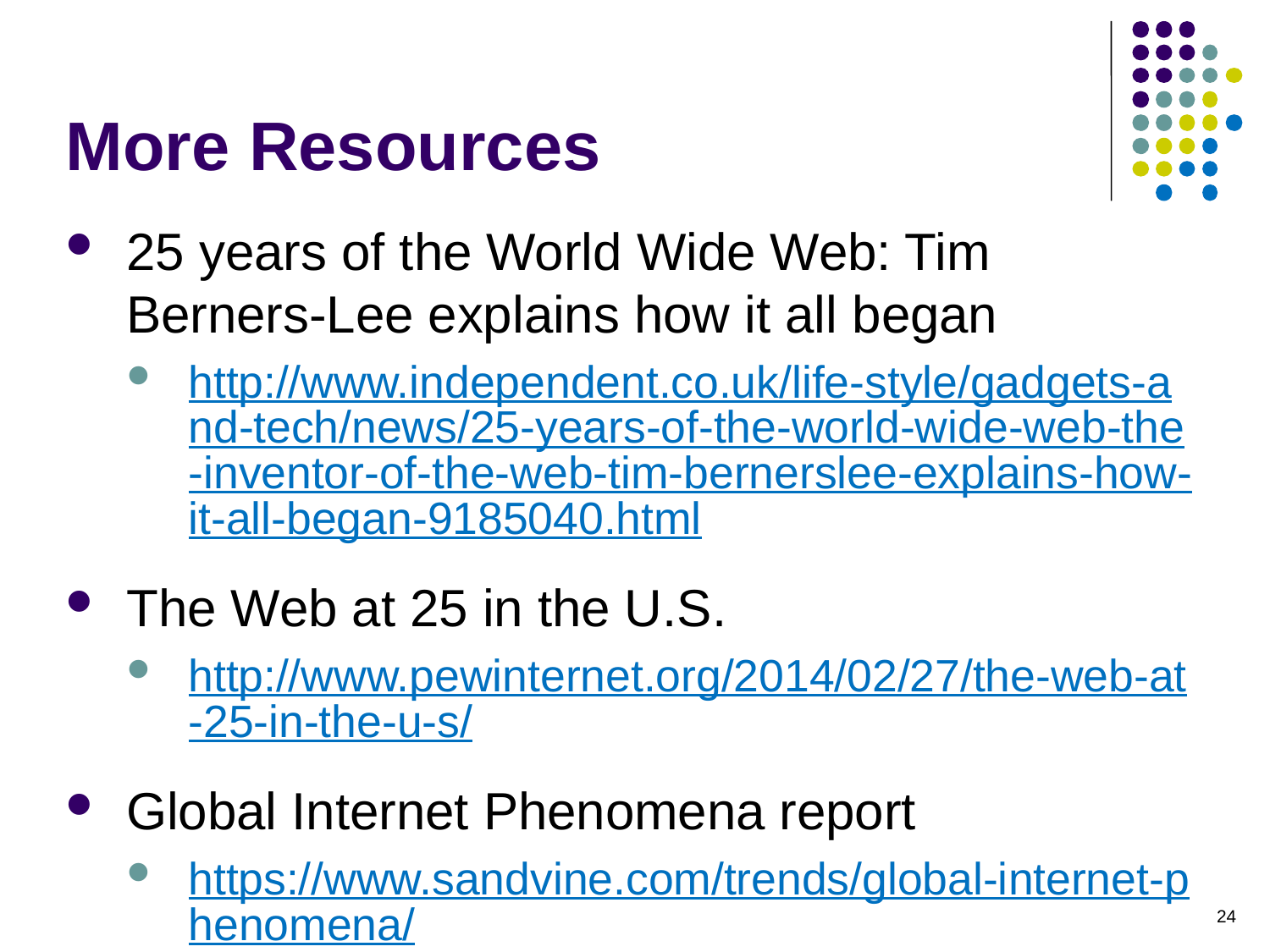

# More Resources
25 years of the World Wide Web: Tim Berners-Lee explains how it all began
http://www.independent.co.uk/life-style/gadgets-and-tech/news/25-years-of-the-world-wide-web-the-inventor-of-the-web-tim-bernerslee-explains-how-it-all-began-9185040.html
The Web at 25 in the U.S.
http://www.pewinternet.org/2014/02/27/the-web-at-25-in-the-u-s/
Global Internet Phenomena report
https://www.sandvine.com/trends/global-internet-phenomena/
Architecture of the World Wide Web
http://www.w3.org/TR/webarch/
24